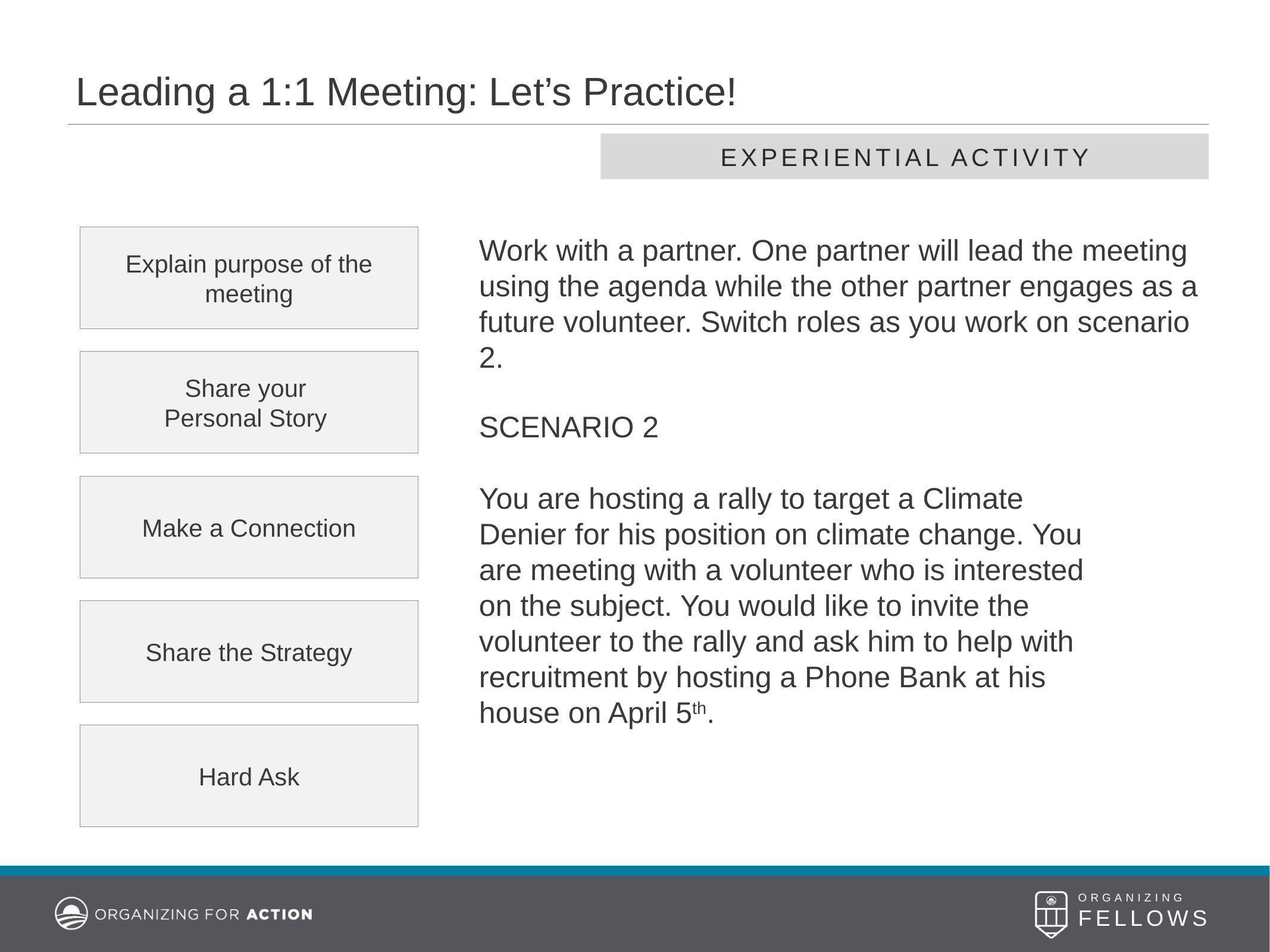

Leading a 1:1 Meeting: Let’s Practice!
EXPERIENTIAL ACTIVITY
Explain purpose of the meeting
Work with a partner. One partner will lead the meeting using the agenda while the other partner engages as a future volunteer. Switch roles as you work on scenario 2.
Share your
Personal Story
Make a Connection
SCENARIO 2

You are hosting a rally to target a Climate Denier for his position on climate change. You are meeting with a volunteer who is interested on the subject. You would like to invite the volunteer to the rally and ask him to help with recruitment by hosting a Phone Bank at his house on April 5th.
Share the Strategy
Hard Ask